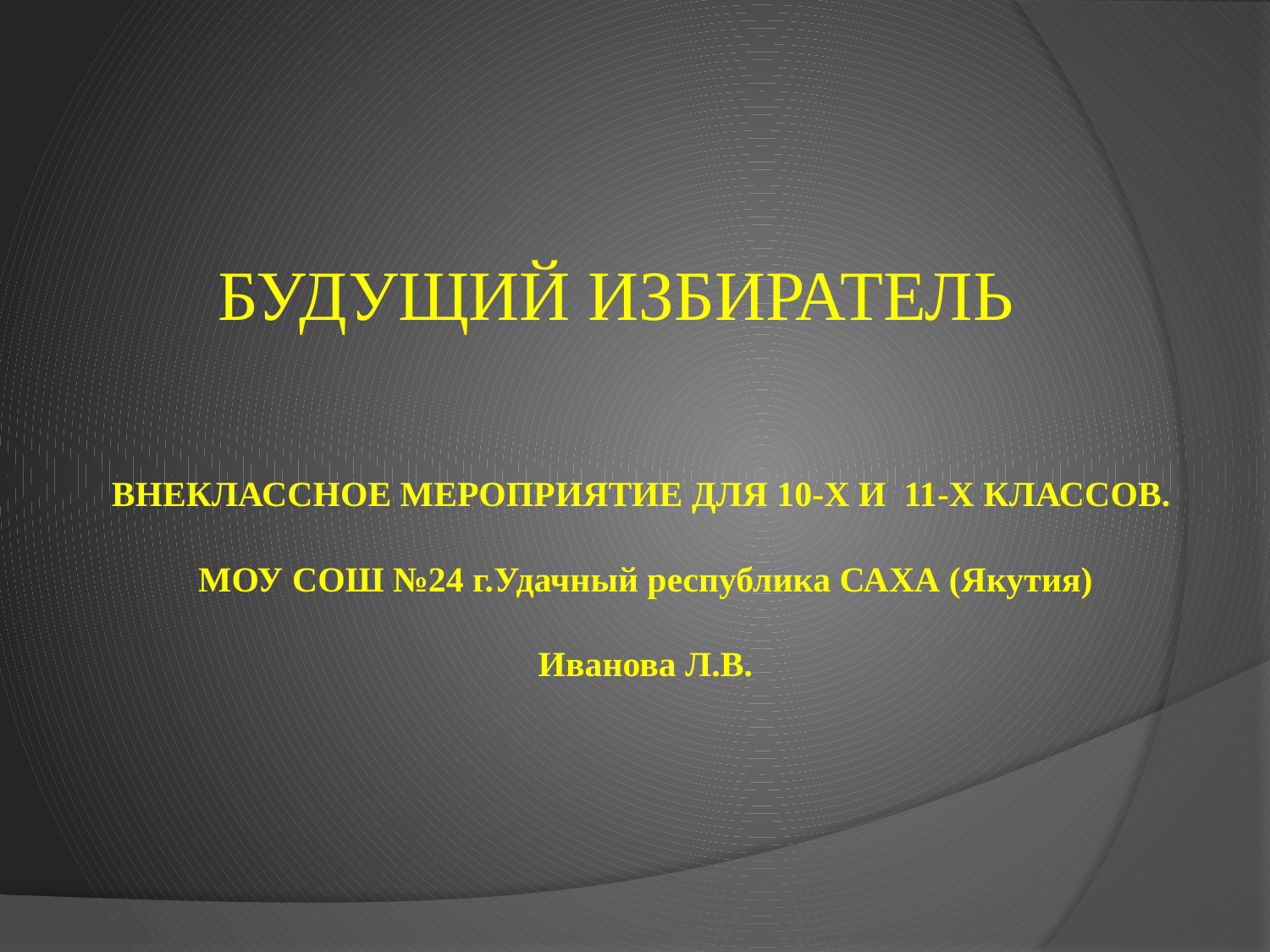

БУДУЩИЙ ИЗБИРАТЕЛЬ
ВНЕКЛАССНОЕ МЕРОПРИЯТИЕ ДЛЯ 10-Х И  11-Х КЛАССОВ.

МОУ СОШ №24 г.Удачный республика САХА (Якутия)

Иванова Л.В.